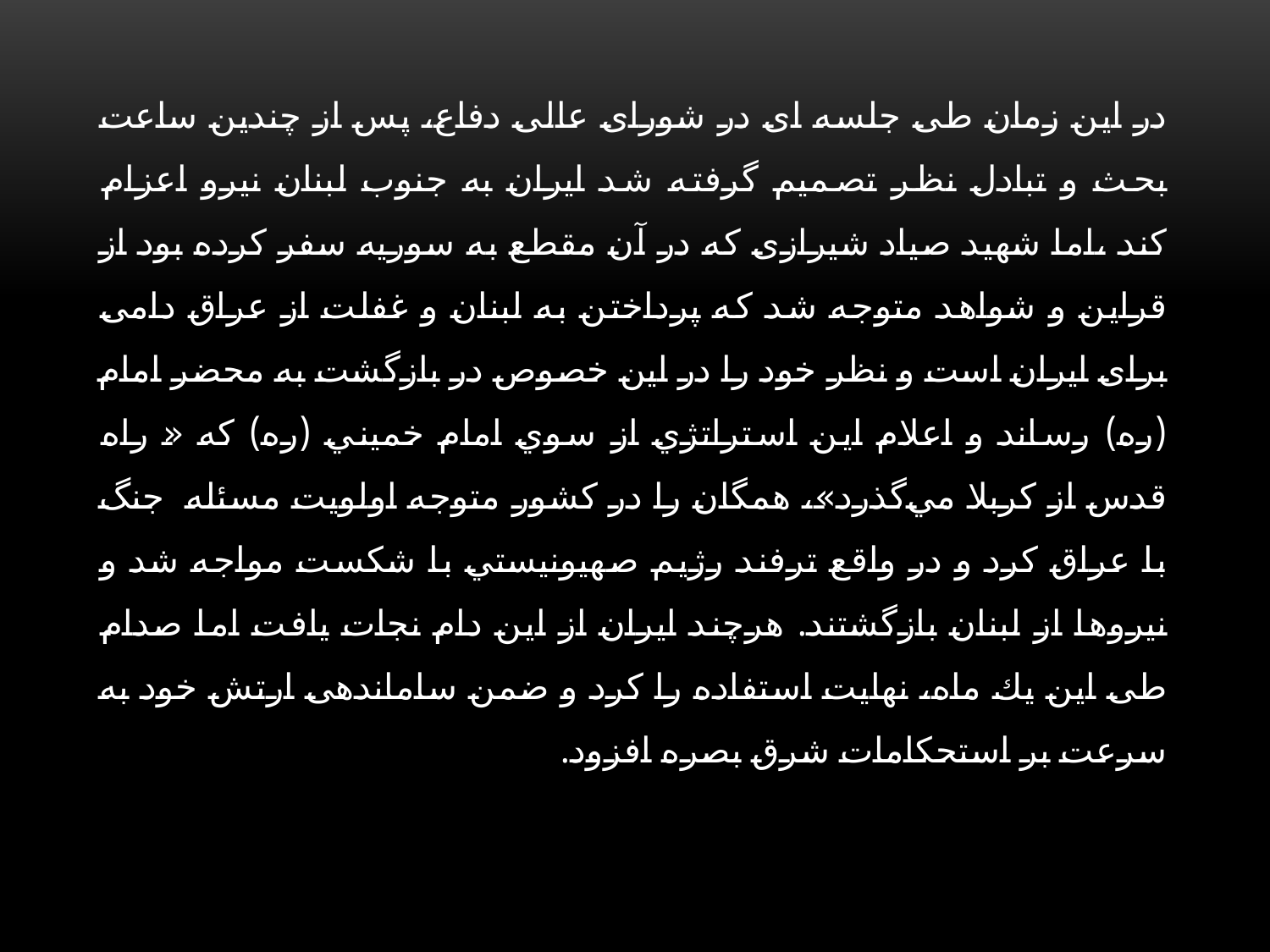

در اين زمان طی جلسه ای در شوراى عالى دفاع، پس از چندين ساعت بحث و تبادل نظر تصميم گرفته شد ايران به جنوب لبنان نيرو اعزام كند ،اما شهيد صياد شيرازى كه در آن مقطع به سوريه سفر كرده بود از قراين و شواهد متوجه شد كه پرداختن به لبنان و غفلت از عراق دامى براى ايران است و نظر خود را در اين خصوص در بازگشت به محضر امام (ره) رساند و اعلام اين استراتژي از سوي امام خميني (ره) كه « راه قدس از كربلا مي‌گذرد»، همگان را در كشور متوجه اولويت مسئله  جنگ با عراق كرد و در واقع ترفند رژيم صهيونيستي با شكست مواجه شد و نيروها از لبنان بازگشتند. هرچند ايران از اين دام نجات یافت اما صدام طی این يك ماه، نهايت استفاده را كرد و ضمن ساماندهى ارتش خود به سرعت بر استحكامات شرق بصره افزود.